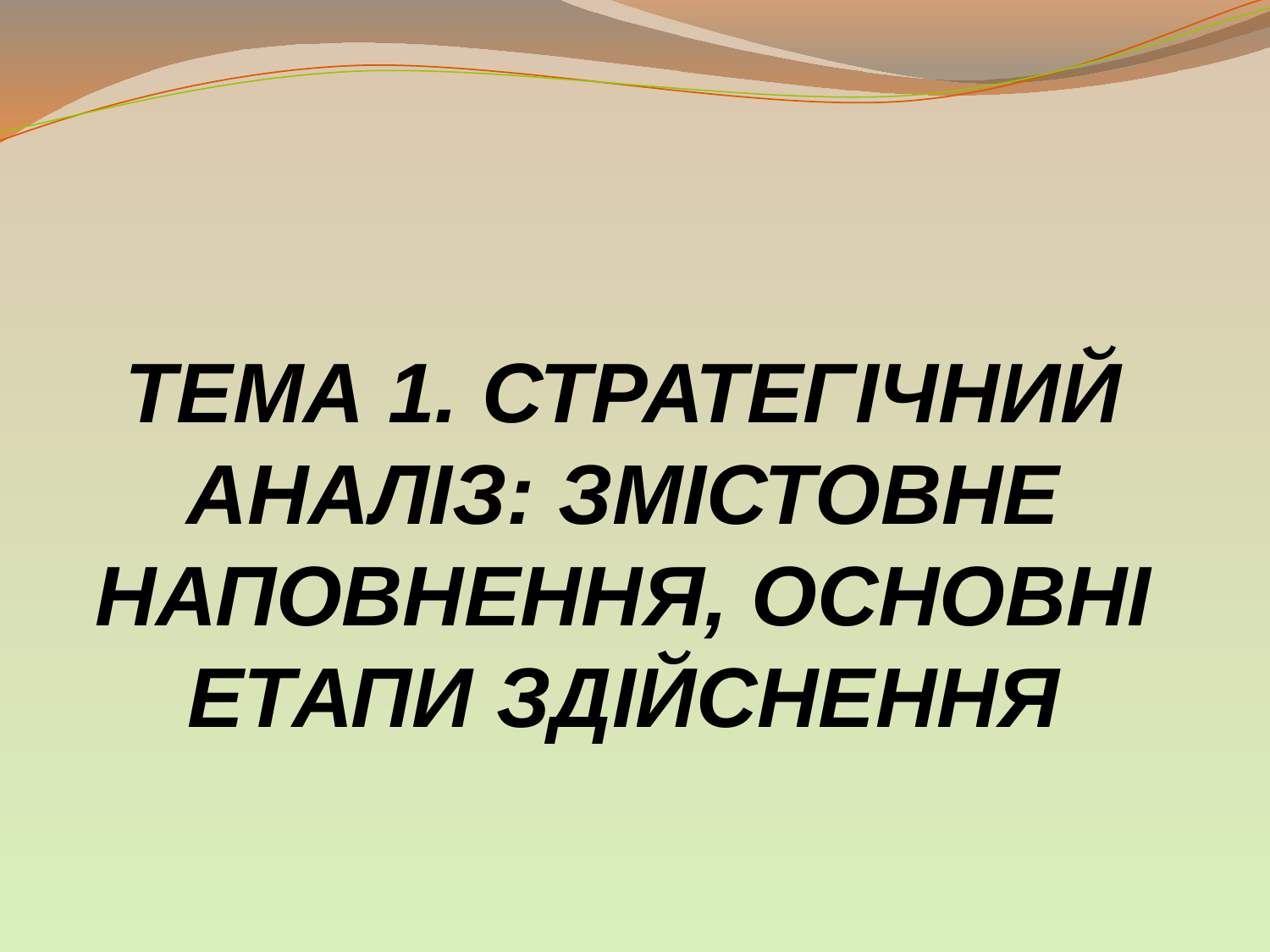

# ТЕМА 1. СТРАТЕГІЧНИЙ АНАЛІЗ: ЗМІСТОВНЕ НАПОВНЕННЯ, ОСНОВНІ ЕТАПИ ЗДІЙСНЕННЯ